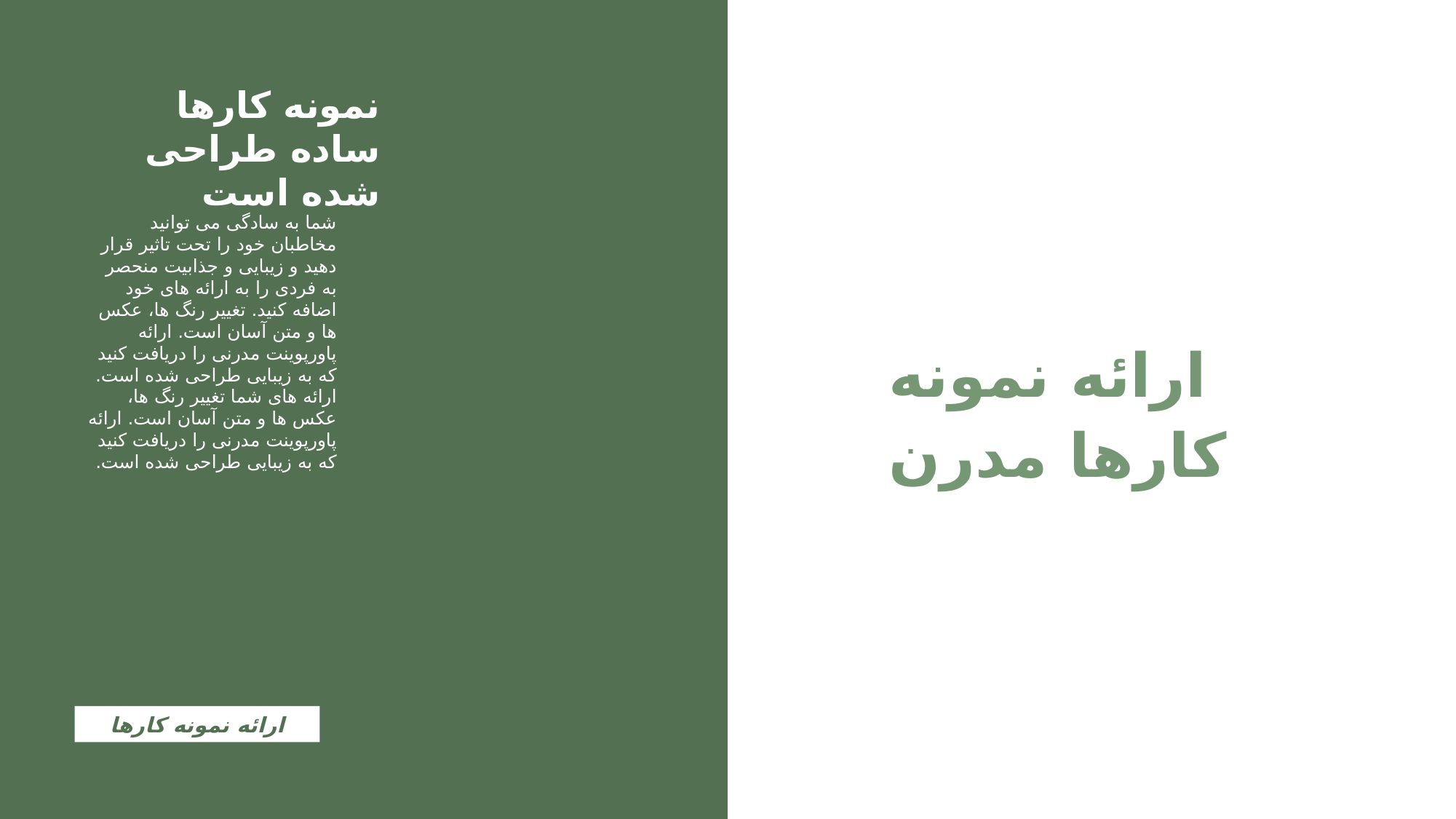

نمونه کارها ساده طراحی شده است

شما به سادگی می توانید مخاطبان خود را تحت تاثیر قرار دهید و زیبایی و جذابیت منحصر به فردی را به ارائه های خود اضافه کنید. تغییر رنگ ها، عکس ها و متن آسان است. ارائه پاورپوینت مدرنی را دریافت کنید که به زیبایی طراحی شده است. ارائه های شما تغییر رنگ ها، عکس ها و متن آسان است. ارائه پاورپوینت مدرنی را دریافت کنید که به زیبایی طراحی شده است.
ارائه نمونه کارها مدرن
ارائه نمونه کارها